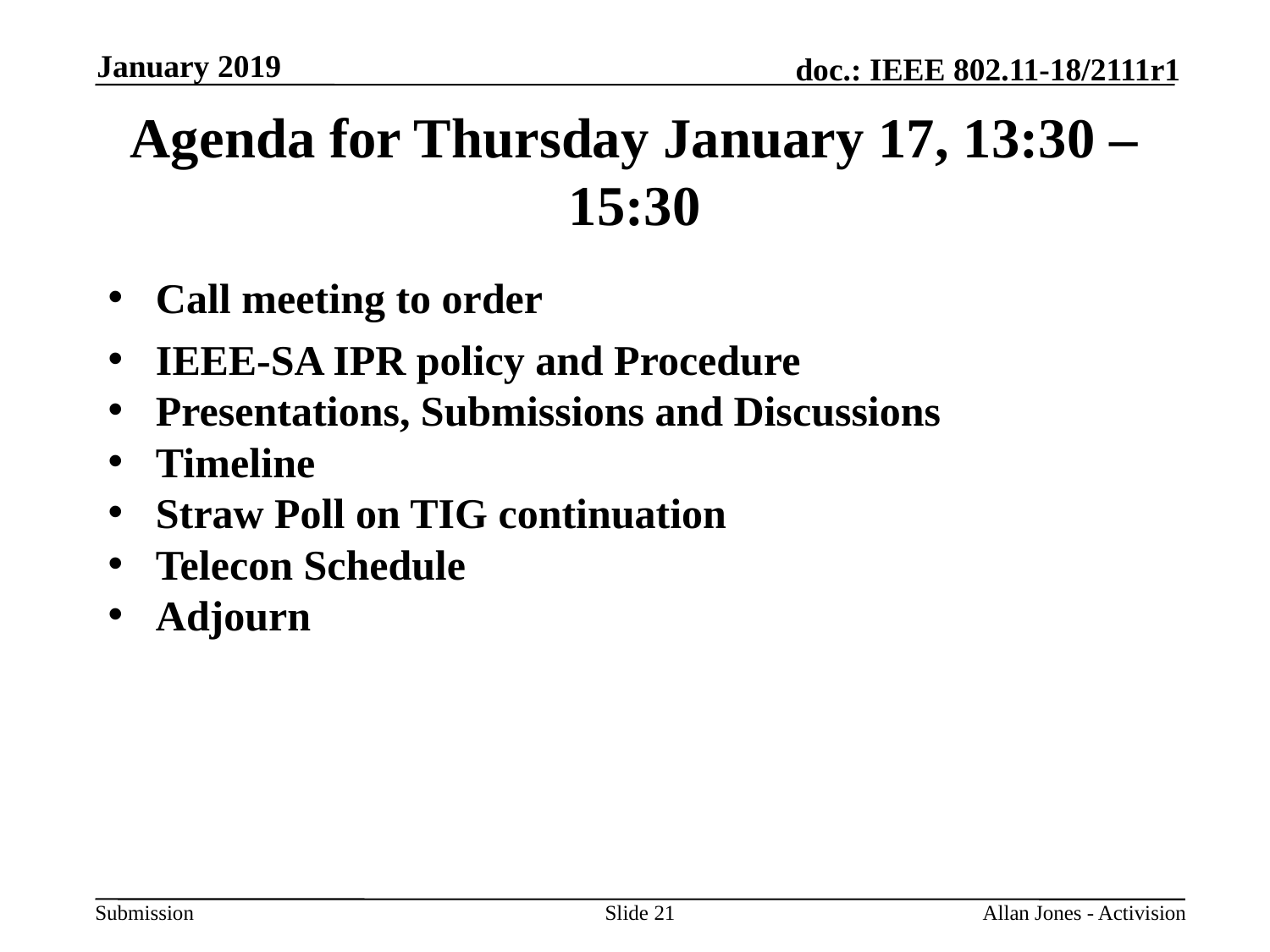

January 2019
# Agenda for Thursday January 17, 13:30 – 15:30
Call meeting to order
IEEE-SA IPR policy and Procedure
Presentations, Submissions and Discussions
Timeline
Straw Poll on TIG continuation
Telecon Schedule
Adjourn

Slide 21
Allan Jones - Activision